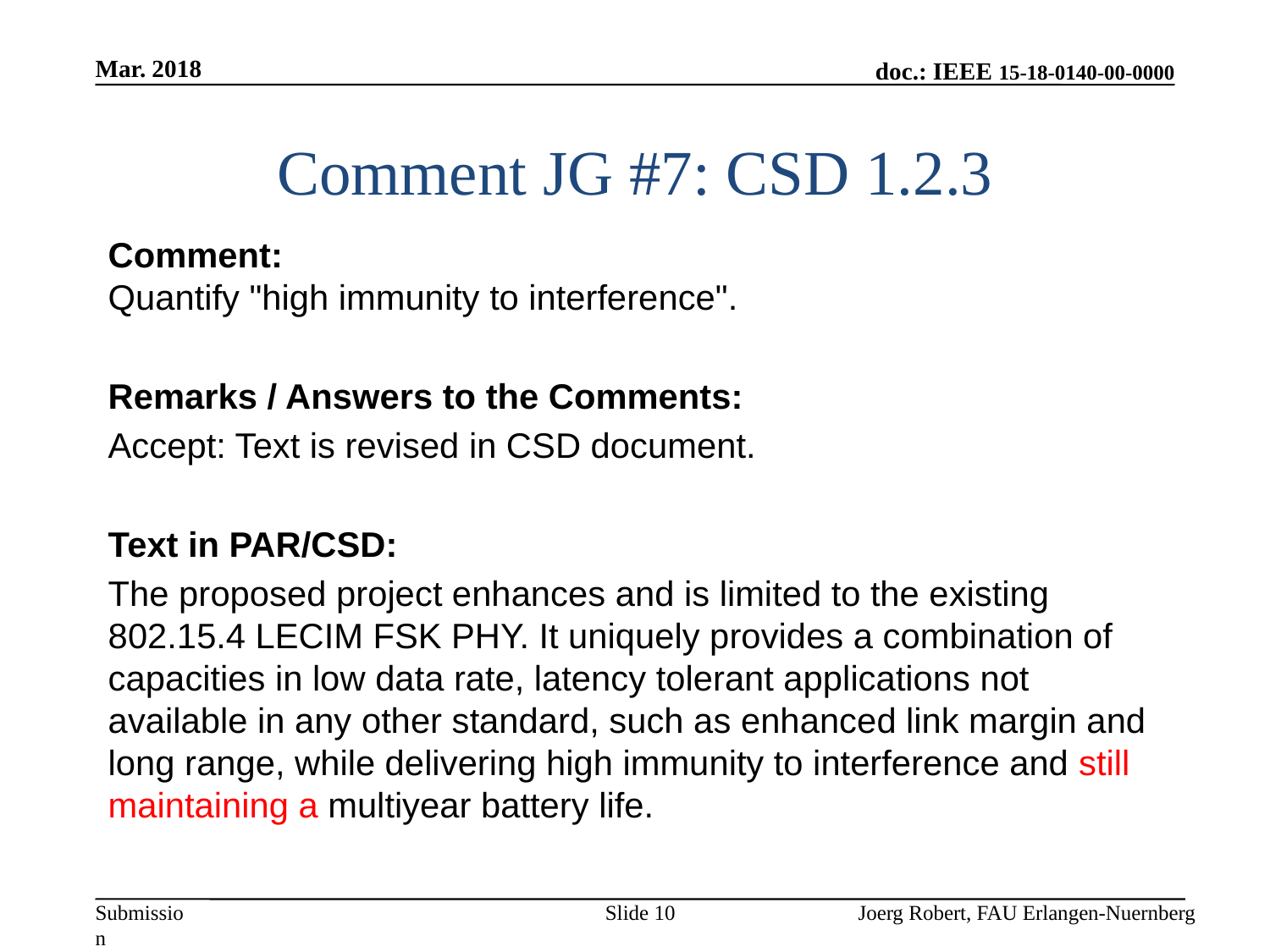

Mar. 2018
# Comment JG #7: CSD 1.2.3
Comment:
Quantify "high immunity to interference".

Remarks / Answers to the Comments:
Accept: Text is revised in CSD document.

Text in PAR/CSD:
The proposed project enhances and is limited to the existing 802.15.4 LECIM FSK PHY. It uniquely provides a combination of capacities in low data rate, latency tolerant applications not available in any other standard, such as enhanced link margin and long range, while delivering high immunity to interference and still maintaining a multiyear battery life.

Slide 10
Joerg Robert, FAU Erlangen-Nuernberg